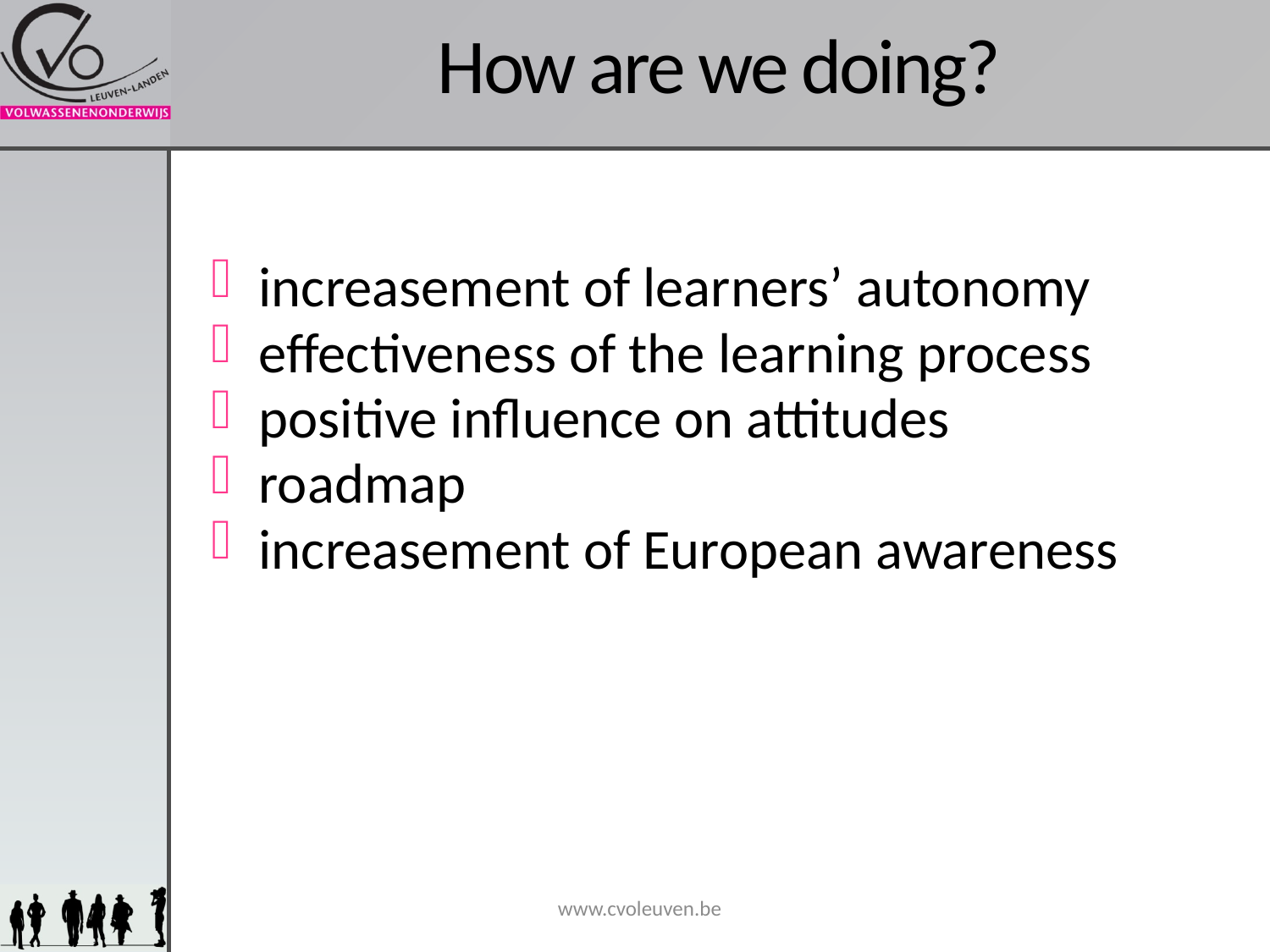

# How are we doing?

increasement of learners’ autonomy
effectiveness of the learning process
positive influence on attitudes
roadmap
increasement of European awareness

www.cvoleuven.be